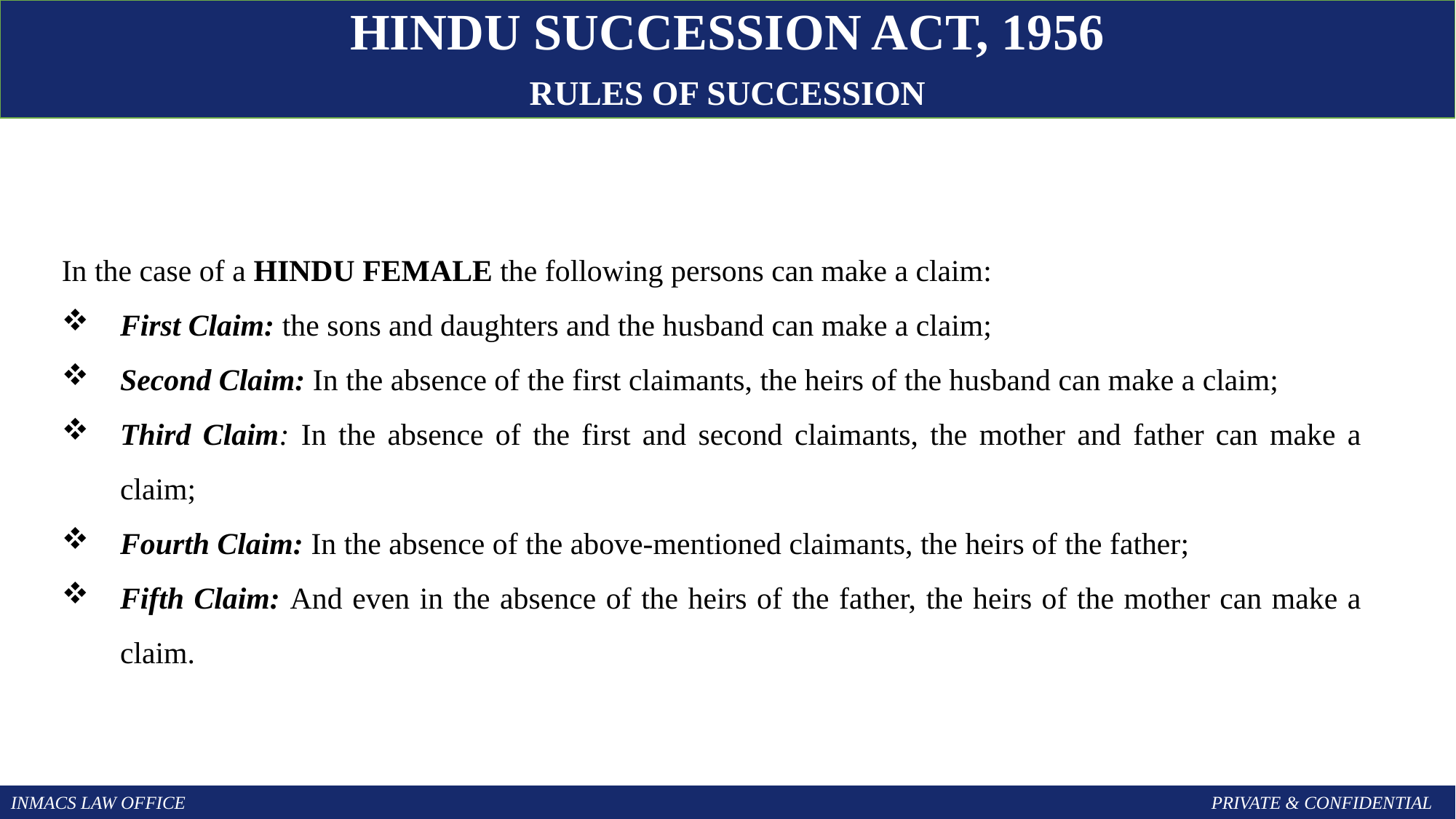

HINDU SUCCESSION ACT, 1956
RULES OF SUCCESSION
In the case of a HINDU FEMALE the following persons can make a claim:
First Claim: the sons and daughters and the husband can make a claim;
Second Claim: In the absence of the first claimants, the heirs of the husband can make a claim;
Third Claim: In the absence of the first and second claimants, the mother and father can make a claim;
Fourth Claim: In the absence of the above-mentioned claimants, the heirs of the father;
Fifth Claim: And even in the absence of the heirs of the father, the heirs of the mother can make a claim.
INMACS LAW OFFICE										PRIVATE & CONFIDENTIAL